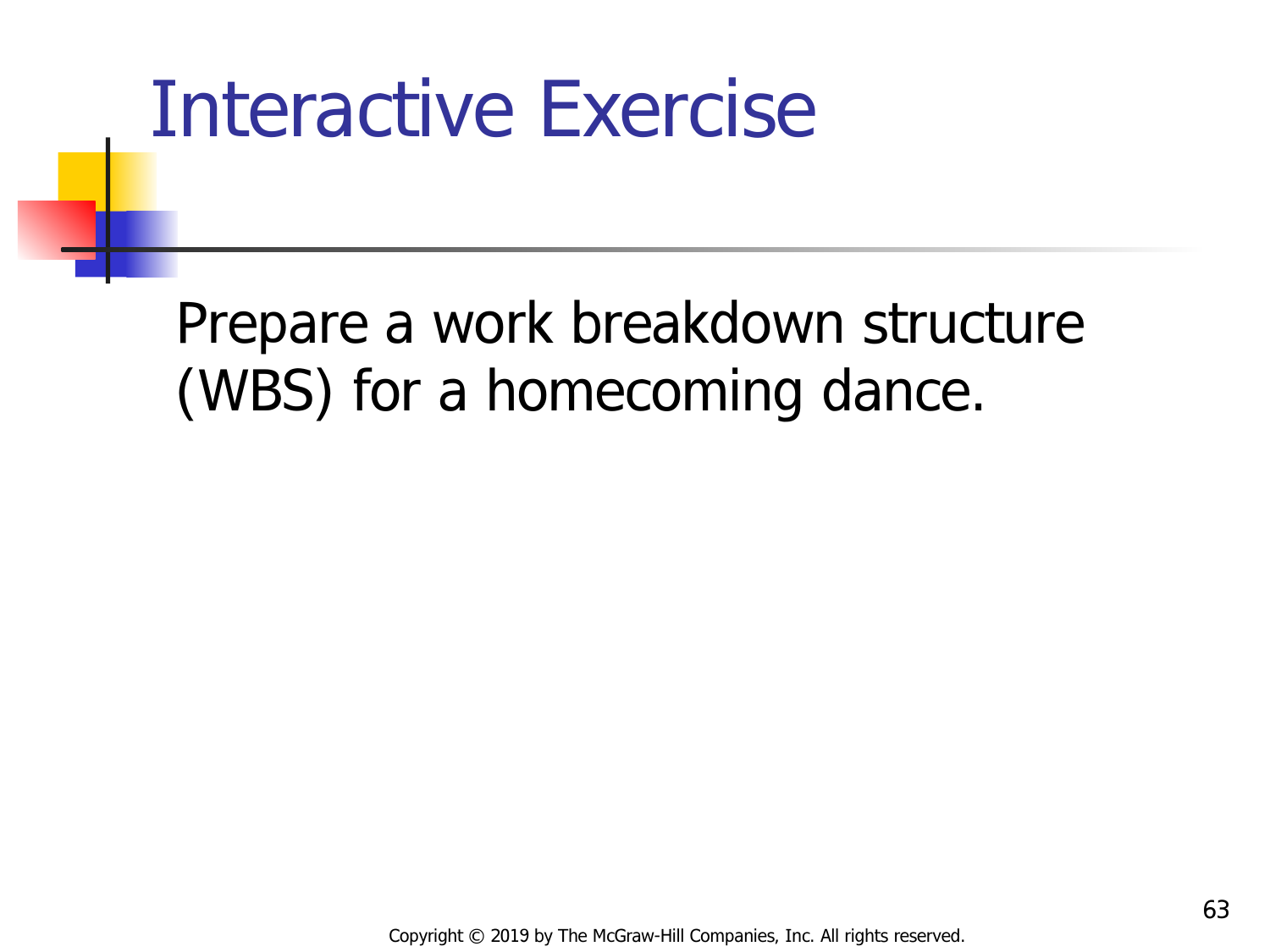

# Interactive Exercise
Prepare a work breakdown structure (WBS) for a homecoming dance.
63
Copyright © 2019 by The McGraw-Hill Companies, Inc. All rights reserved.